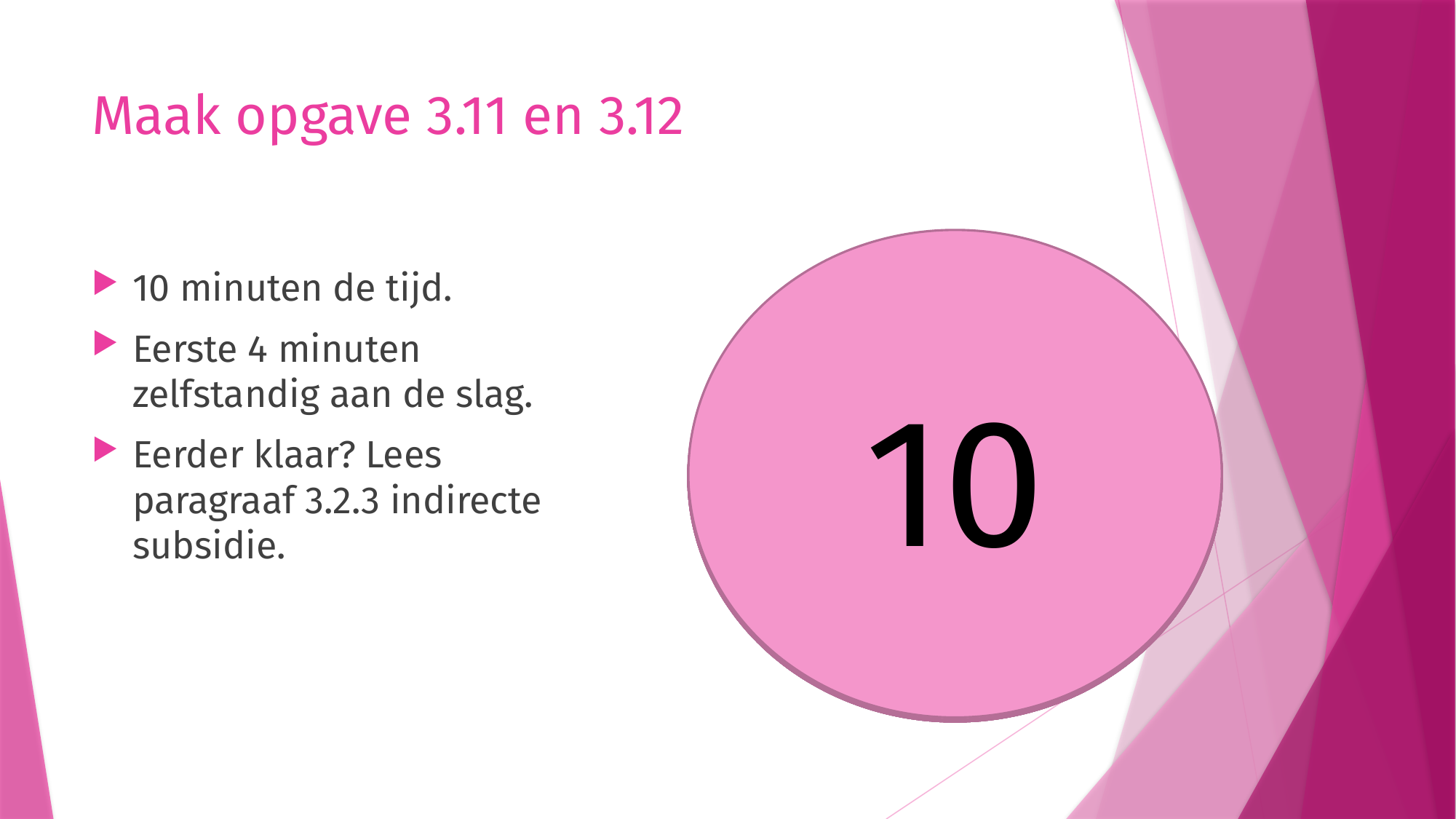

# Maak opgave 3.11 en 3.12
10
9
8
5
6
7
4
3
1
2
10 minuten de tijd.
Eerste 4 minuten zelfstandig aan de slag.
Eerder klaar? Lees paragraaf 3.2.3 indirecte subsidie.